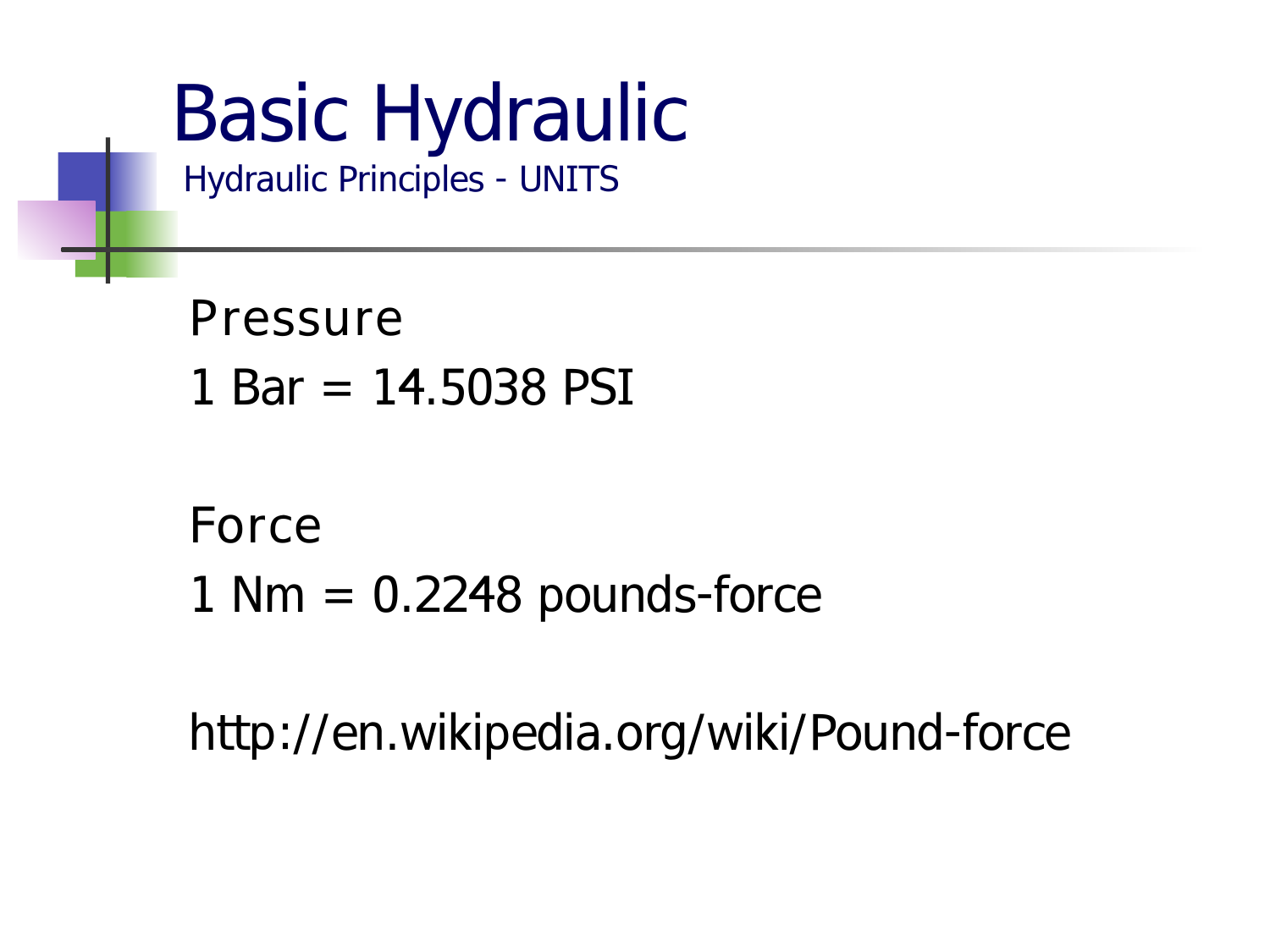

# Basic Hydraulic Hydraulic Principles - UNITS
Pressure
1 Bar = 14.5038 PSI

Force
1 Nm = 0.2248 pounds-force

http://en.wikipedia.org/wiki/Pound-force